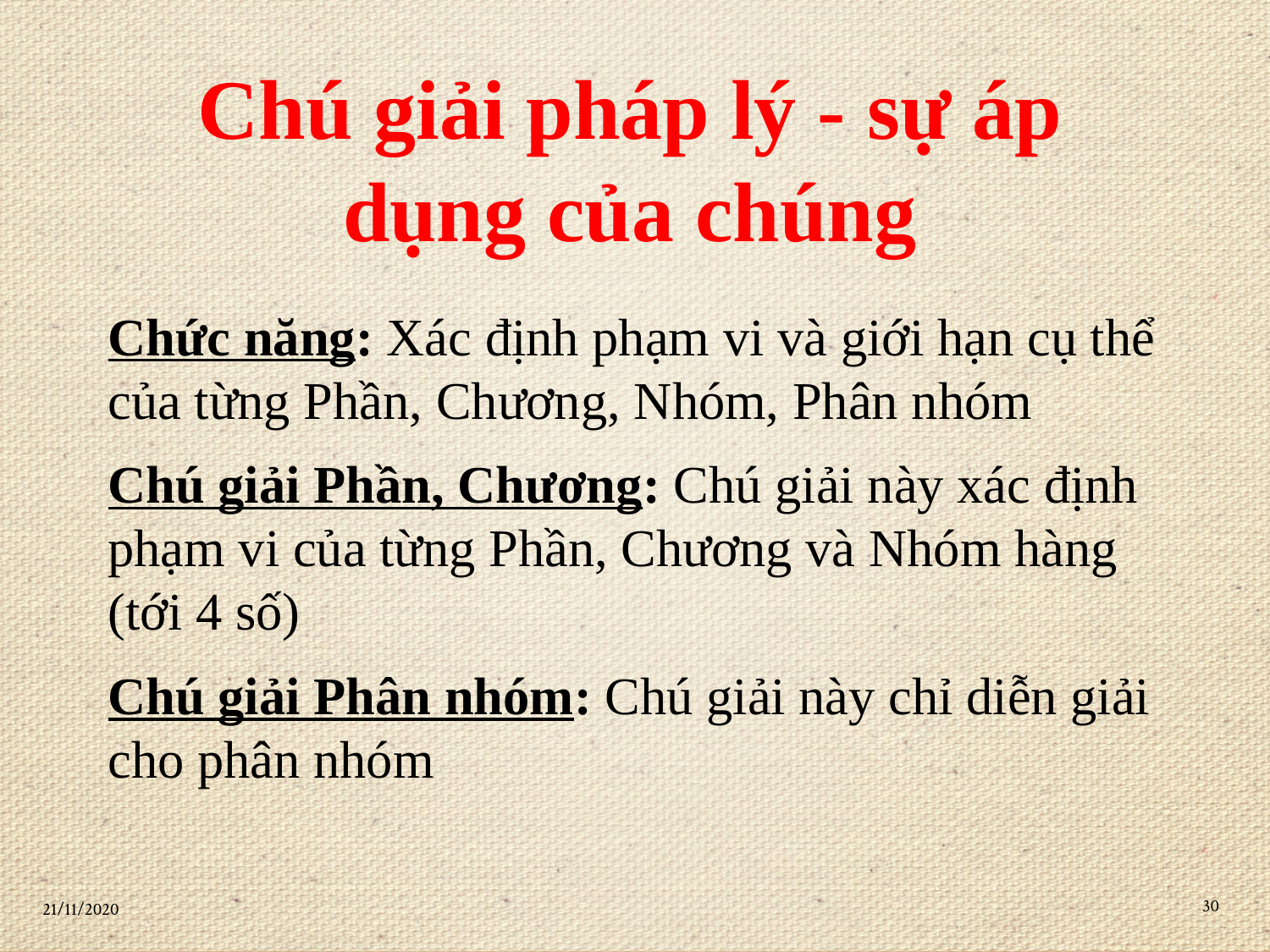

# Chú giải pháp lý - sự áp dụng của chúng
Chức năng: Xác định phạm vi và giới hạn cụ thể của từng Phần, Chương, Nhóm, Phân nhóm
Chú giải Phần, Chương: Chú giải này xác định phạm vi của từng Phần, Chương và Nhóm hàng (tới 4 số)
Chú giải Phân nhóm: Chú giải này chỉ diễn giải cho phân nhóm
30
21/11/2020